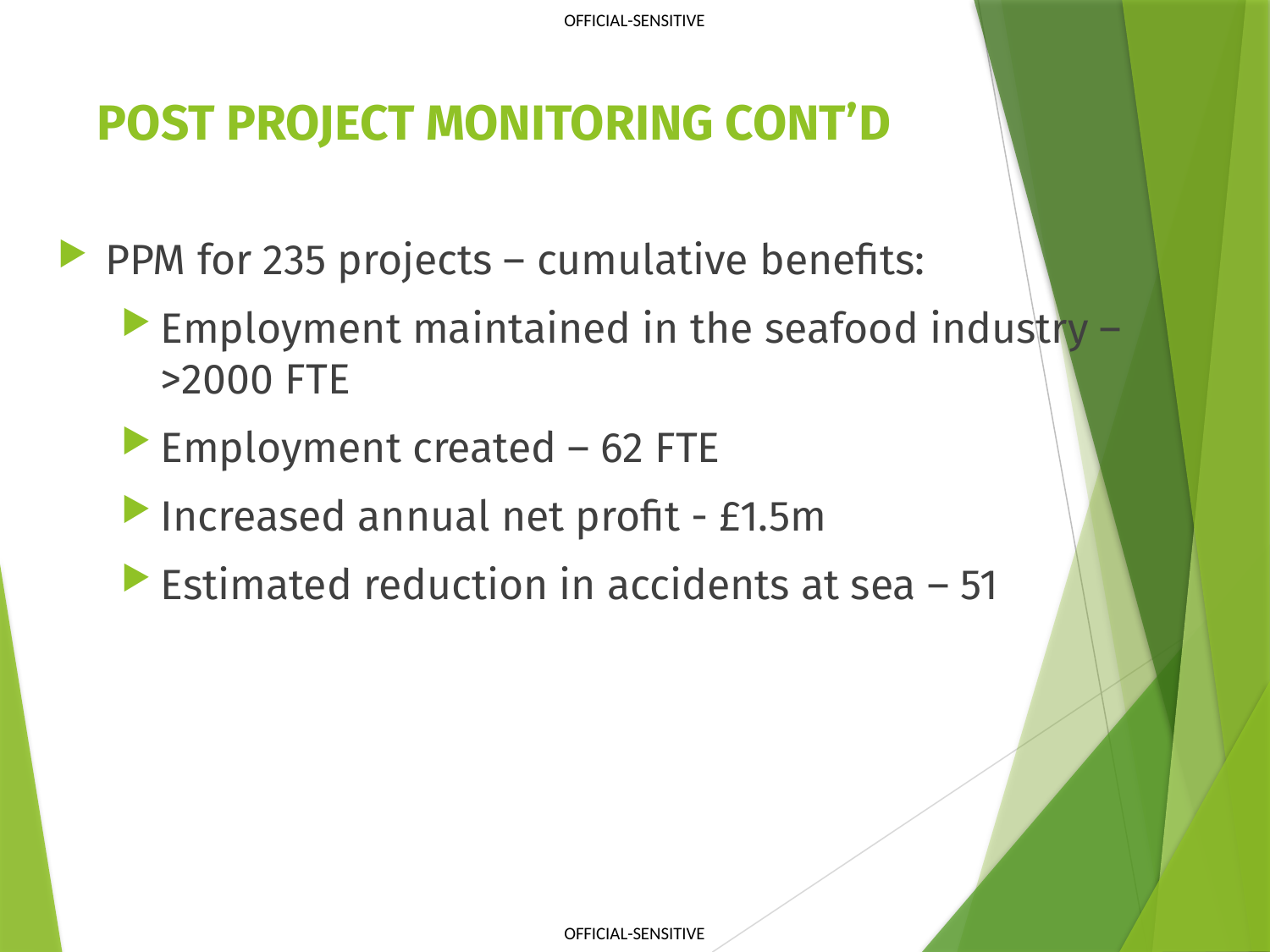

# POST PROJECT MONITORING CONT’D
PPM for 235 projects – cumulative benefits:
Employment maintained in the seafood industry – >2000 FTE
Employment created – 62 FTE
Increased annual net profit - £1.5m
Estimated reduction in accidents at sea – 51